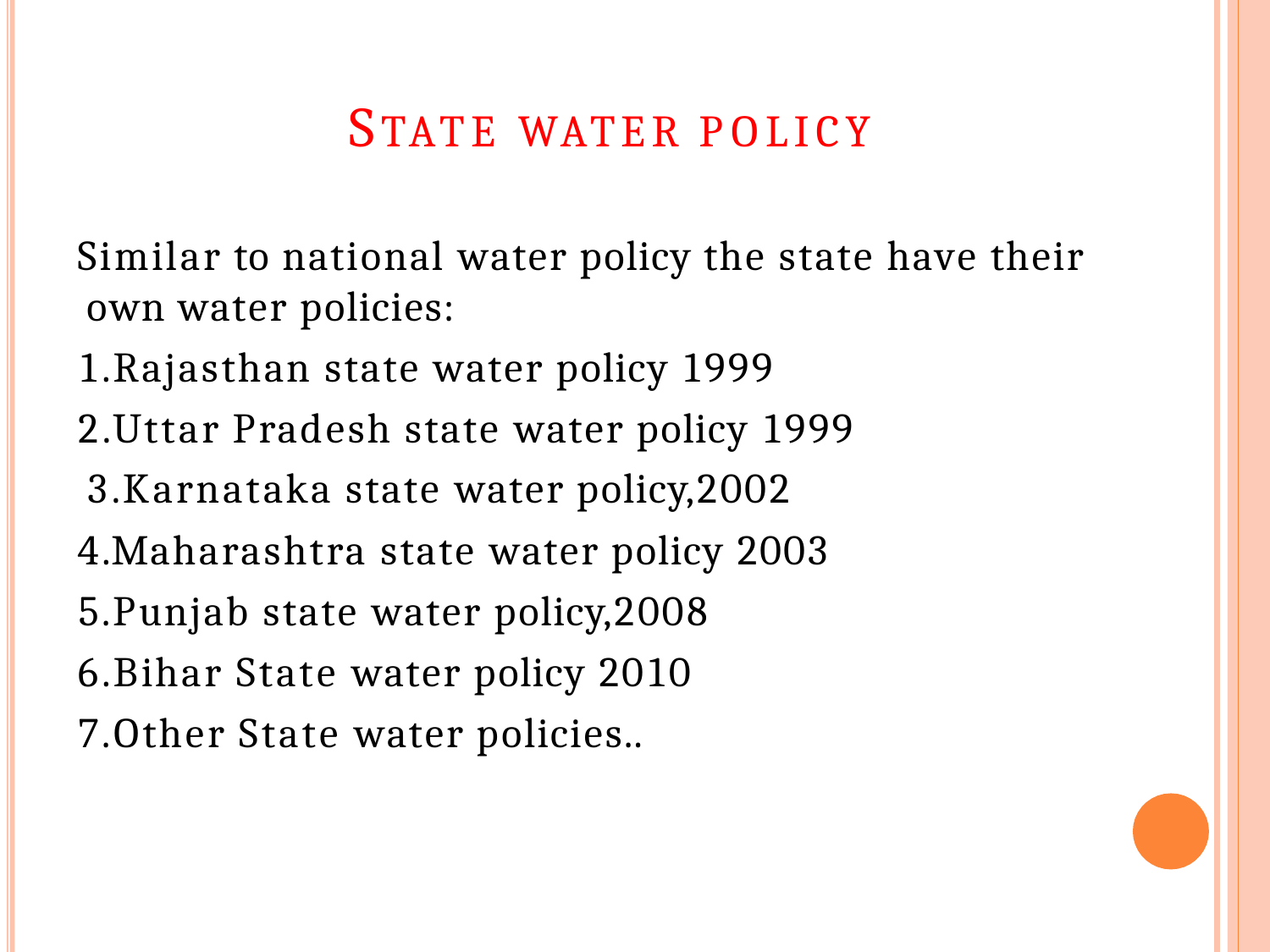

# STATE WATER POLICY
Similar to national water policy the state have their  own water policies:
1.Rajasthan state water policy 1999  2.Uttar Pradesh state water policy 1999  3.Karnataka state water policy,2002  4.Maharashtra state water policy 2003  5.Punjab state water policy,2008  6.Bihar State water policy 2010
7.Other State water policies..